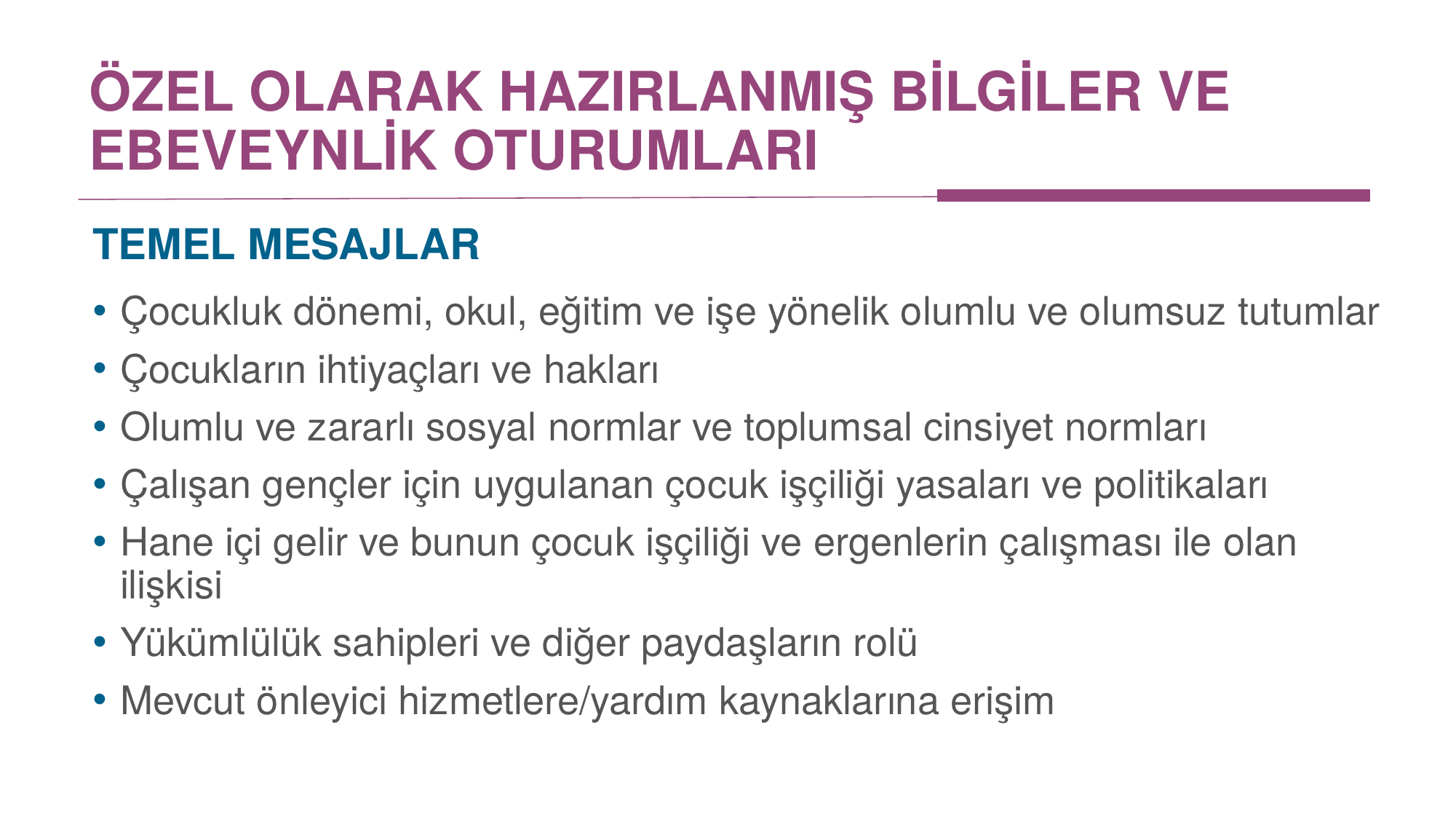

# ÖZEL OLARAK HAZIRLANMIŞ BİLGİLER VE EBEVEYNLİK OTURUMLARI
TEMEL MESAJLAR
Çocukluk dönemi, okul, eğitim ve işe yönelik olumlu ve olumsuz tutumlar
Çocukların ihtiyaçları ve hakları
Olumlu ve zararlı sosyal normlar ve toplumsal cinsiyet normları
Çalışan gençler için uygulanan çocuk işçiliği yasaları ve politikaları
Hane içi gelir ve bunun çocuk işçiliği ve ergenlerin çalışması ile olan ilişkisi
Yükümlülük sahipleri ve diğer paydaşların rolü
Mevcut önleyici hizmetlere/yardım kaynaklarına erişim